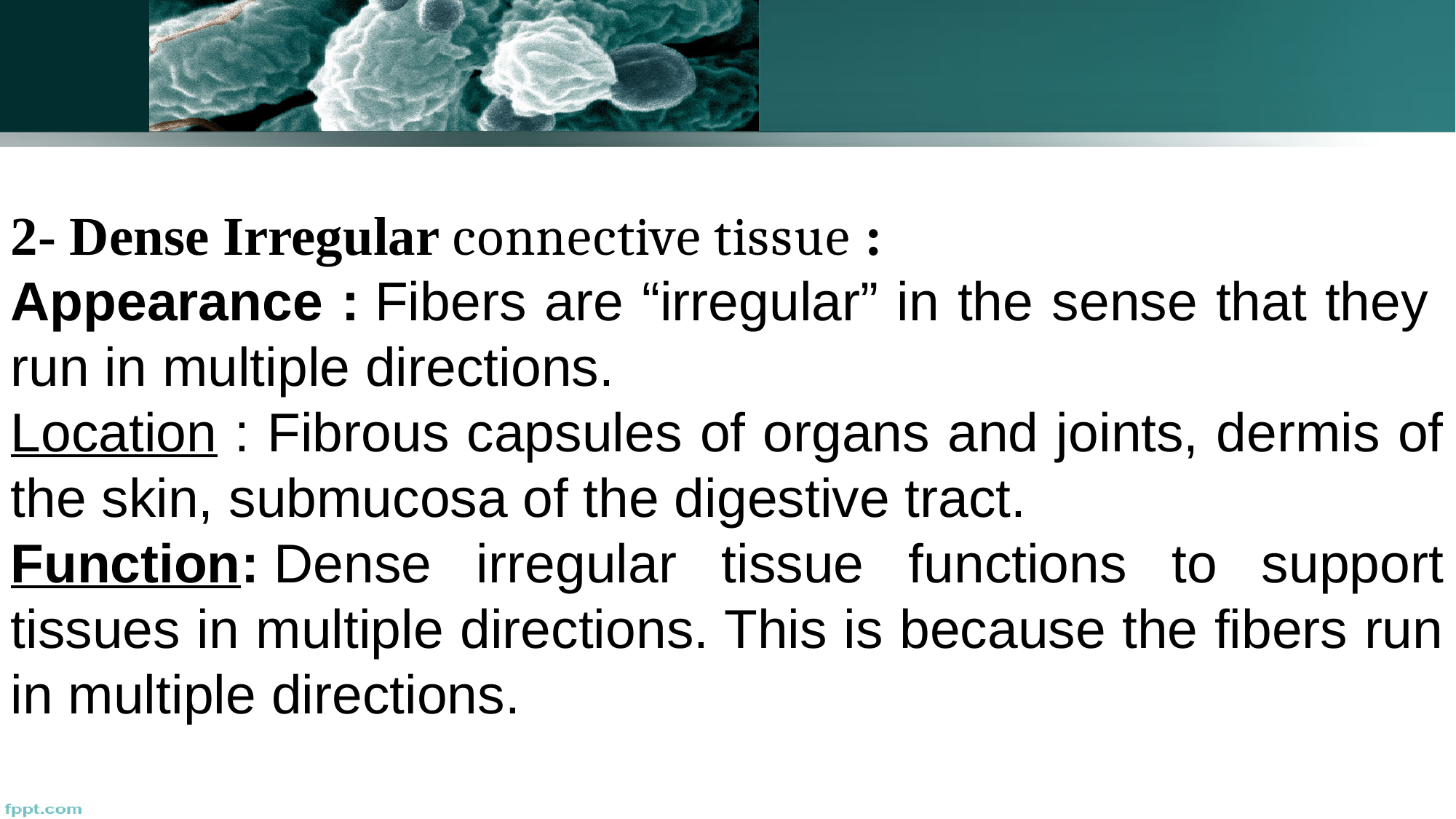

2- Dense Irregular connective tissue :
Appearance : Fibers are “irregular” in the sense that they  run in multiple directions.
Location : Fibrous capsules of organs and joints, dermis of the skin, submucosa of the digestive tract.
Function: Dense irregular tissue functions to support tissues in multiple directions. This is because the fibers run in multiple directions.